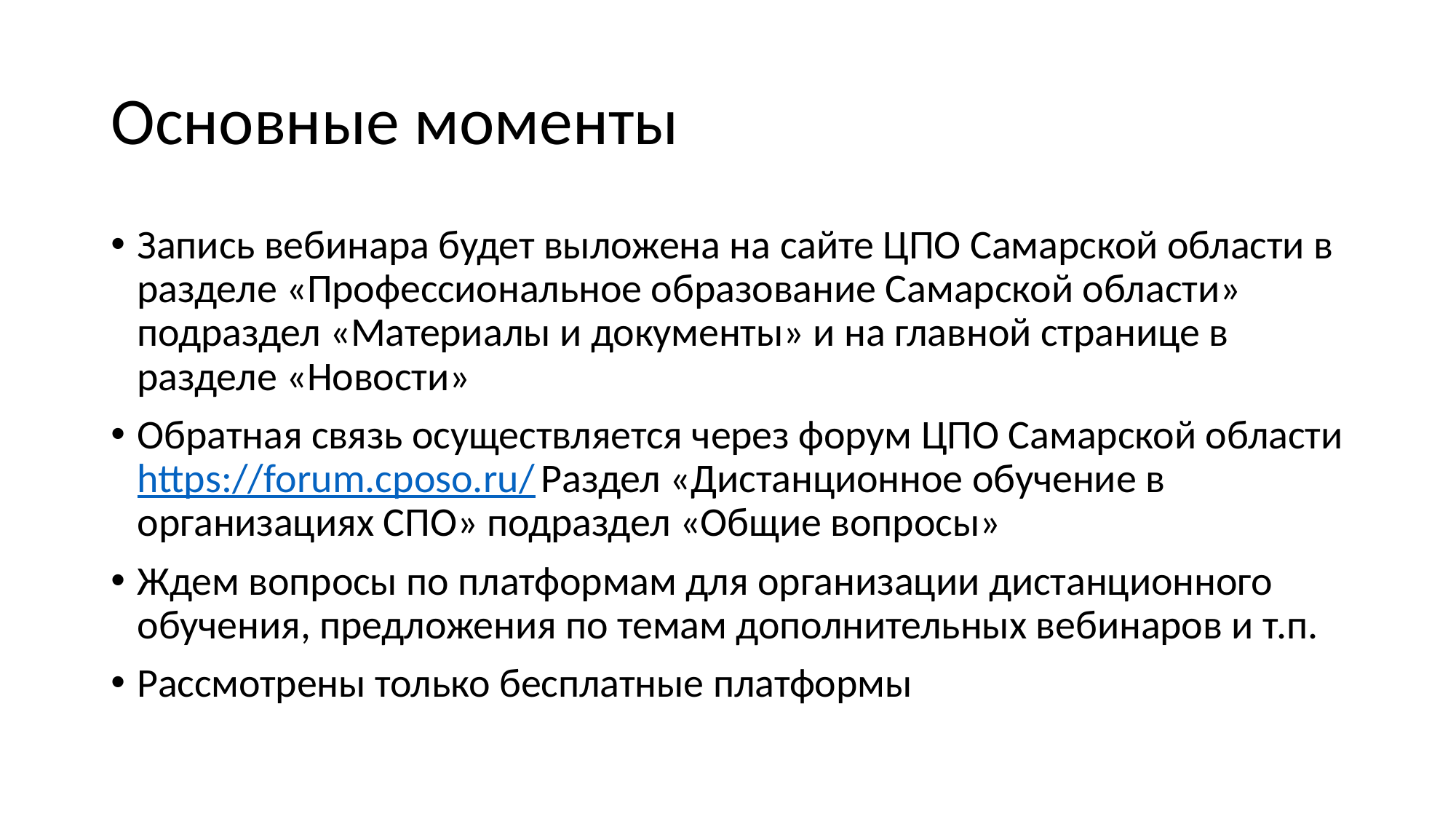

# Основные моменты
Запись вебинара будет выложена на сайте ЦПО Самарской области в разделе «Профессиональное образование Самарской области» подраздел «Материалы и документы» и на главной странице в разделе «Новости»
Обратная связь осуществляется через форум ЦПО Самарской области https://forum.cposo.ru/ Раздел «Дистанционное обучение в организациях СПО» подраздел «Общие вопросы»
Ждем вопросы по платформам для организации дистанционного обучения, предложения по темам дополнительных вебинаров и т.п.
Рассмотрены только бесплатные платформы